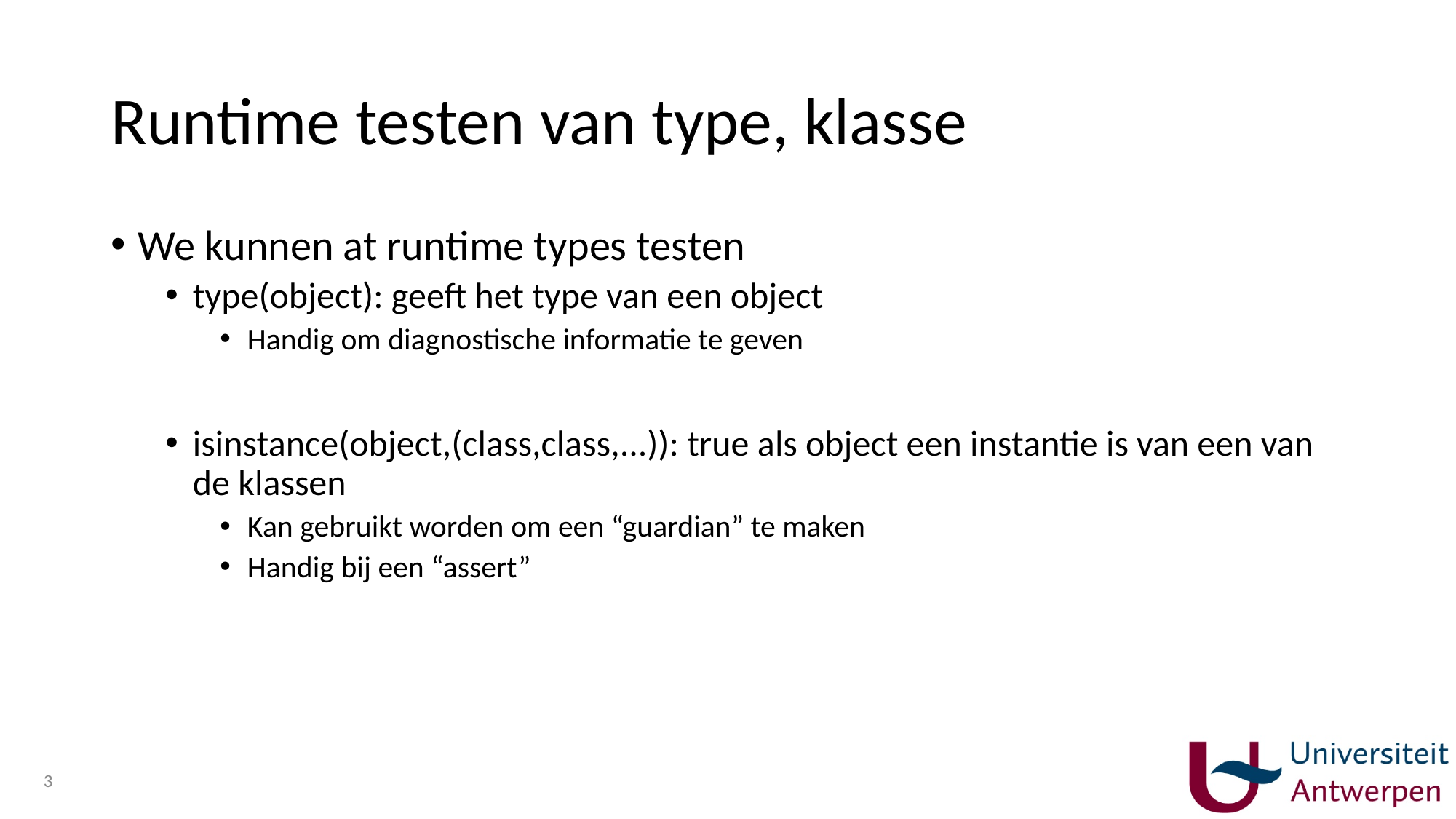

# Runtime testen van type, klasse
We kunnen at runtime types testen
type(object): geeft het type van een object
Handig om diagnostische informatie te geven

isinstance(object,(class,class,...)): true als object een instantie is van een van de klassen
Kan gebruikt worden om een “guardian” te maken
Handig bij een “assert”
3